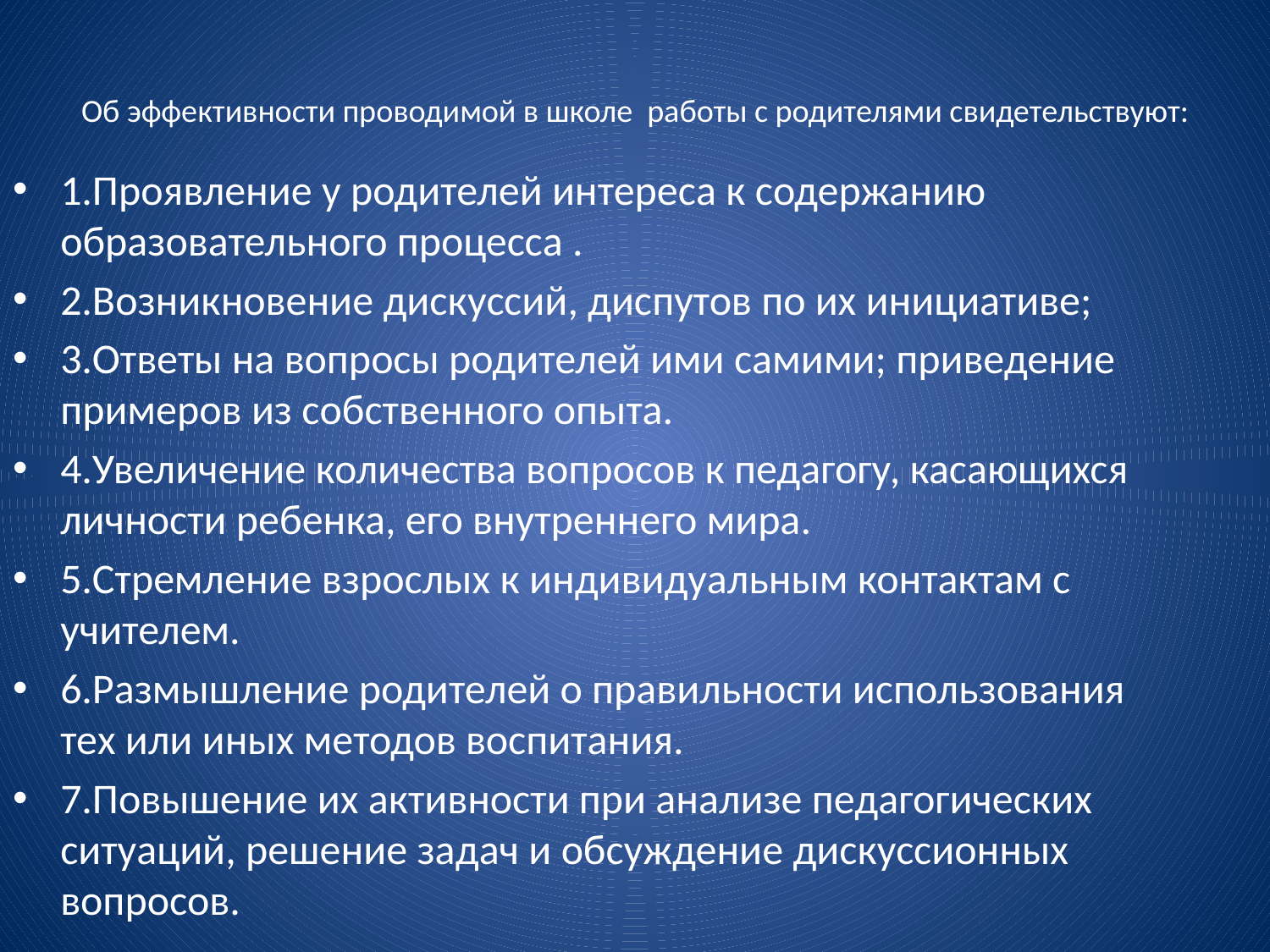

# Об эффективности проводимой в школе  работы с родителями свидетельствуют:
1.Проявление у родителей интереса к содержанию образовательного процесса .
2.Возникновение дискуссий, диспутов по их инициативе;
3.Ответы на вопросы родителей ими самими; приведение примеров из собственного опыта.
4.Увеличение количества вопросов к педагогу, касающихся личности ребенка, его внутреннего мира.
5.Стремление взрослых к индивидуальным контактам с учителем.
6.Размышление родителей о правильности использования тех или иных методов воспитания.
7.Повышение их активности при анализе педагогических ситуаций, решение задач и обсуждение дискуссионных вопросов.